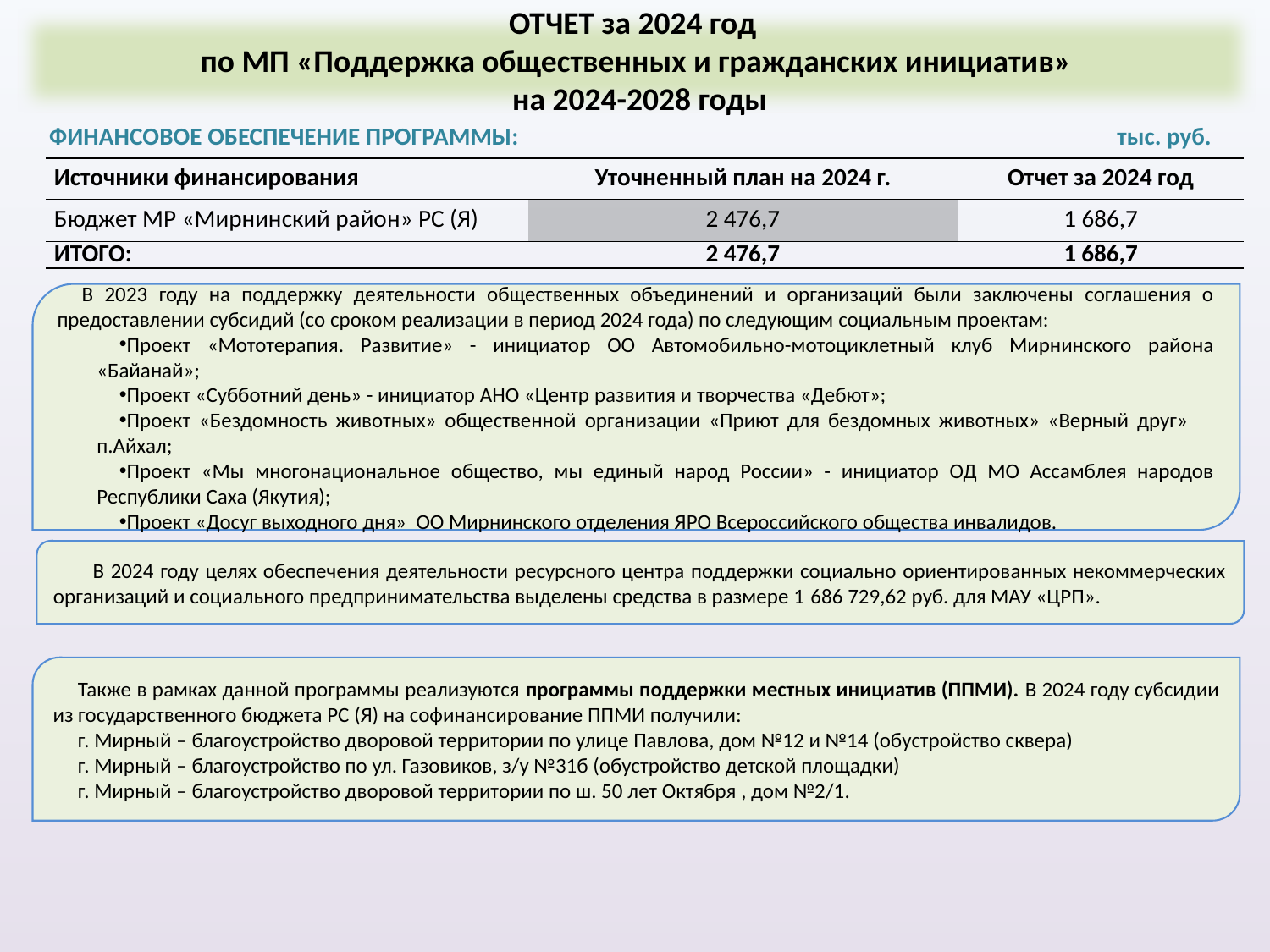

ОТЧЕТ за 2024 год
по МП «Поддержка общественных и гражданских инициатив»
 на 2024-2028 годы
ФИНАНСОВОЕ ОБЕСПЕЧЕНИЕ ПРОГРАММЫ:                                                                                                             тыс. руб.
| Источники финансирования | Уточненный план на 2024 г. | Отчет за 2024 год |
| --- | --- | --- |
| Бюджет МР «Мирнинский район» РС (Я) | 2 476,7 | 1 686,7 |
| ИТОГО: | 2 476,7 | 1 686,7 |
В 2023 году на поддержку деятельности общественных объединений и организаций были заключены соглашения о предоставлении субсидий (со сроком реализации в период 2024 года) по следующим социальным проектам:
Проект «Мототерапия. Развитие» - инициатор ОО Автомобильно-мотоциклетный клуб Мирнинского района «Байанай»;
Проект «Субботний день» - инициатор АНО «Центр развития и творчества «Дебют»;
Проект «Бездомность животных» общественной организации «Приют для бездомных животных» «Верный друг»    п.Айхал;
Проект «Мы многонациональное общество, мы единый народ России» - инициатор ОД МО Ассамблея народов Республики Саха (Якутия);
Проект «Досуг выходного дня»  ОО Мирнинского отделения ЯРО Всероссийского общества инвалидов.
      В 2024 году целях обеспечения деятельности ресурсного центра поддержки социально ориентированных некоммерческих организаций и социального предпринимательства выделены средства в размере 1 686 729,62 руб. для МАУ «ЦРП».
Также в рамках данной программы реализуются программы поддержки местных инициатив (ППМИ). В 2024 году субсидии из государственного бюджета РС (Я) на софинансирование ППМИ получили:
г. Мирный – благоустройство дворовой территории по улице Павлова, дом №12 и №14 (обустройство сквера)
г. Мирный – благоустройство по ул. Газовиков, з/у №31б (обустройство детской площадки)
г. Мирный – благоустройство дворовой территории по ш. 50 лет Октября , дом №2/1.